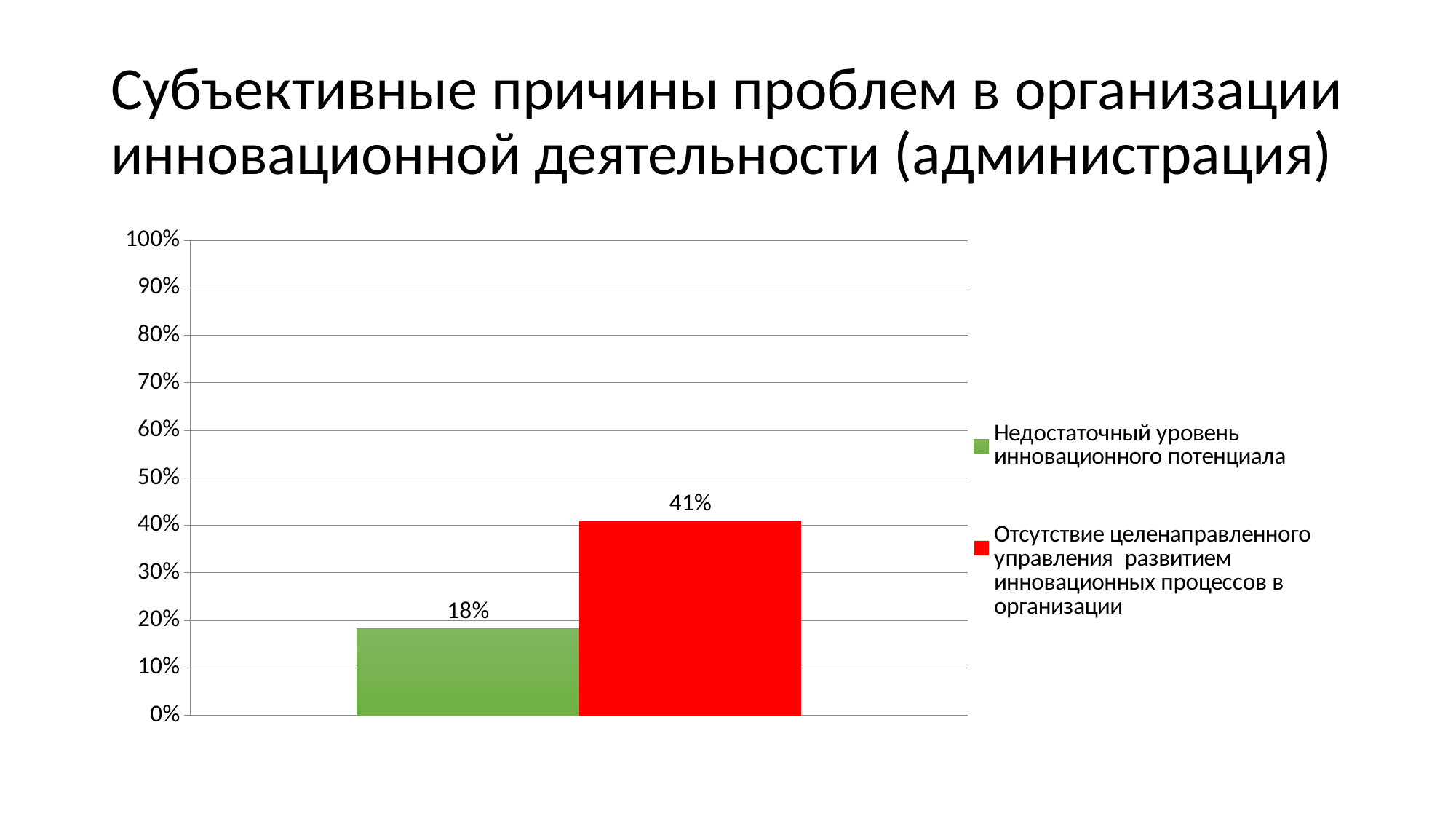

# Субъективные причины проблем в организации инновационной деятельности (администрация)

### Chart

| Category | Недостаточный уровень инновационного потенциала | Отсутствие целенаправленного управления  развитием инновационных процессов в организации |
|---|---|---|